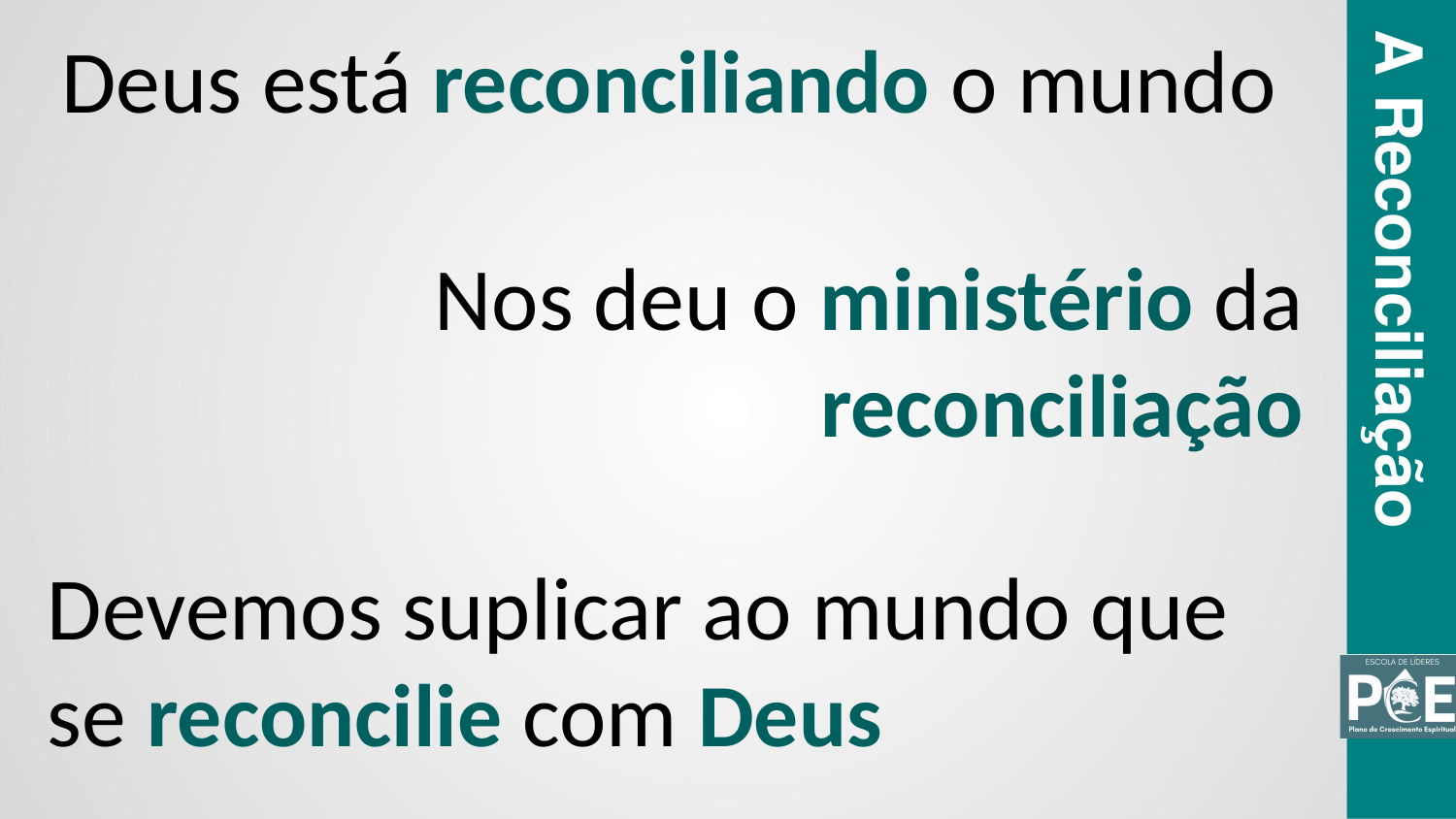

Deus está reconciliando o mundo
Nos deu o ministério da reconciliação
A Reconciliação
Devemos suplicar ao mundo que se reconcilie com Deus